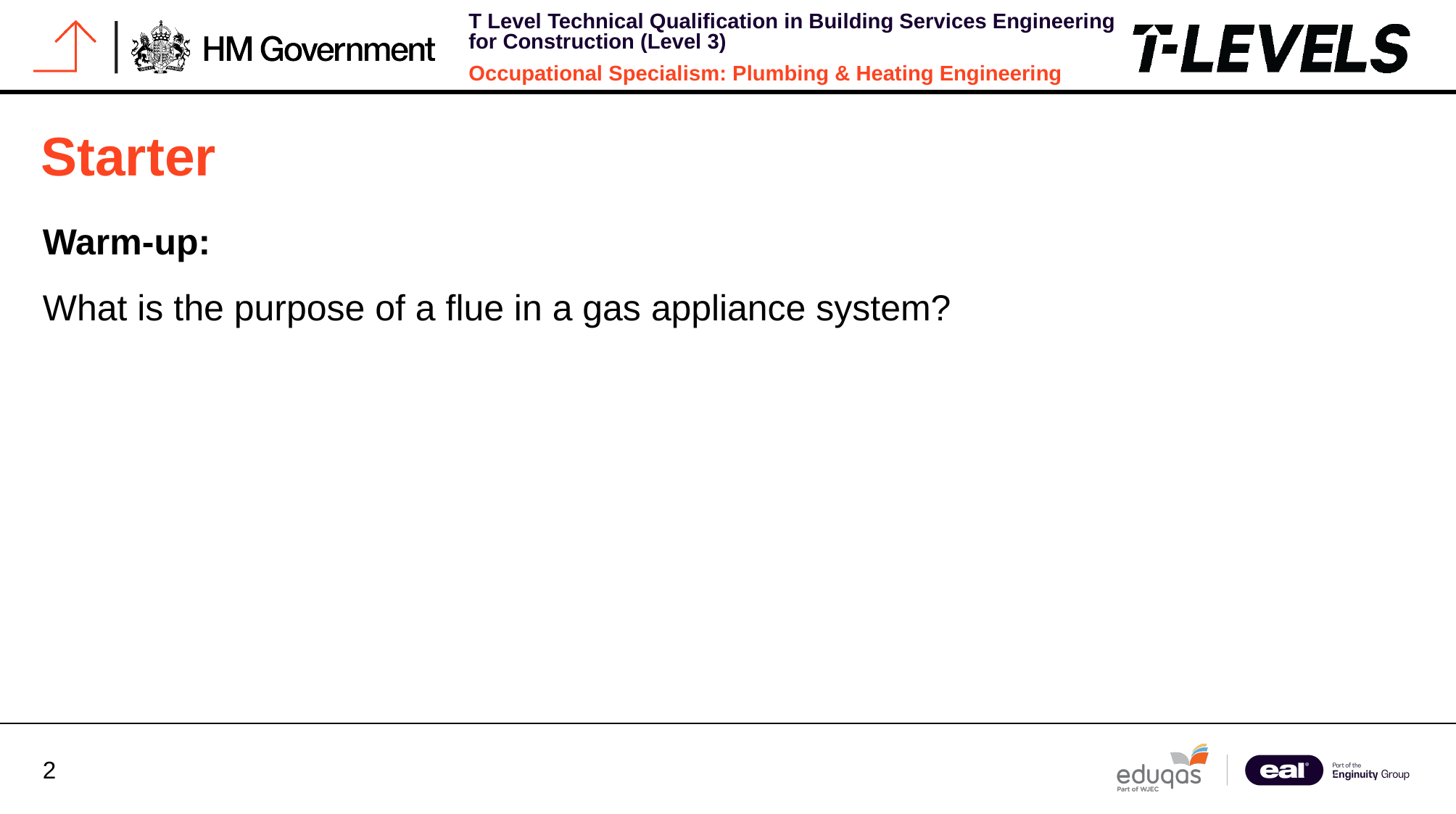

# Starter
Warm-up:
What is the purpose of a flue in a gas appliance system?